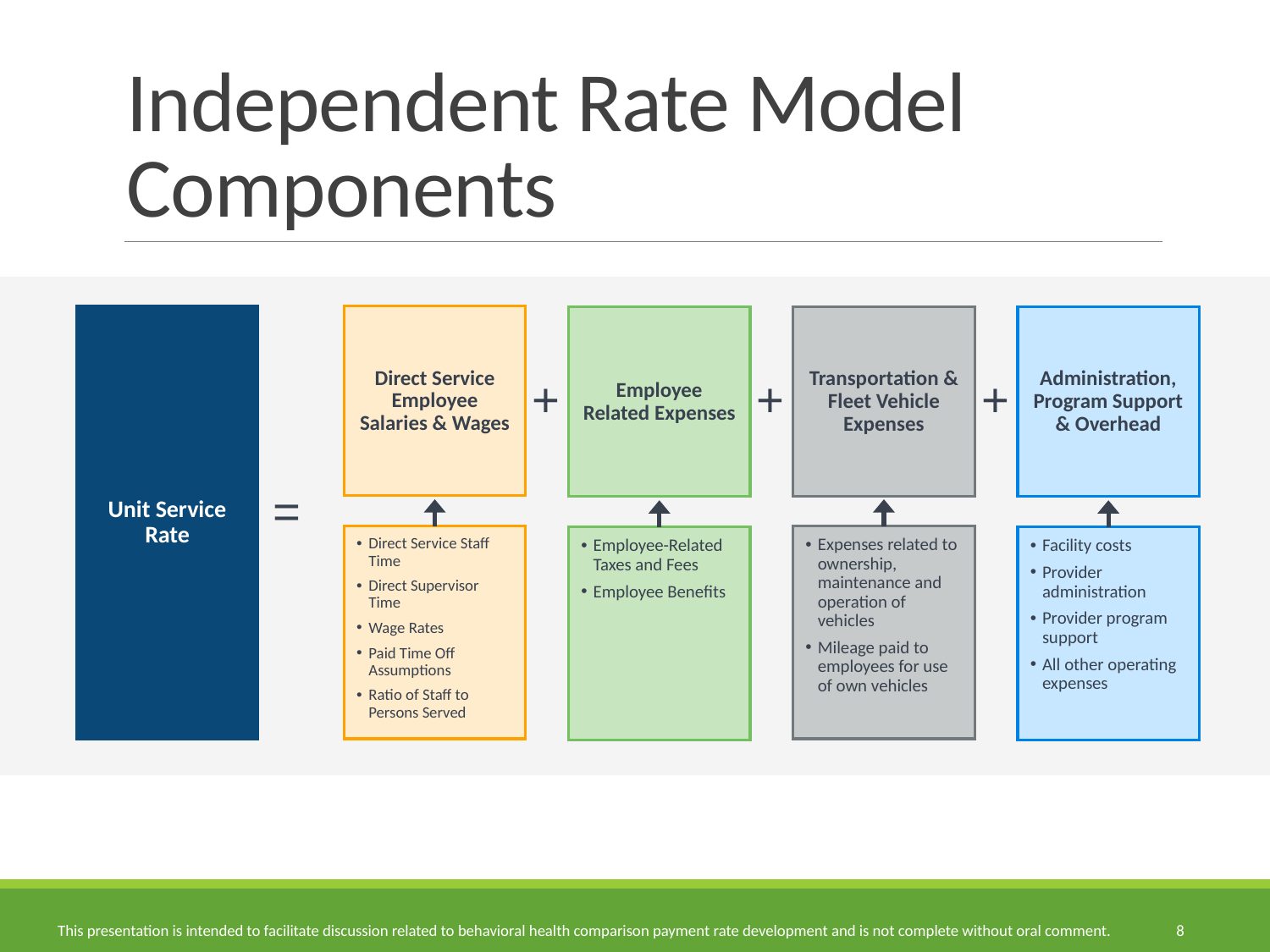

# Independent Rate Model Components

Unit Service Rate
Direct Service Employee Salaries & Wages
Employee Related Expenses
Transportation & Fleet Vehicle Expenses
Administration, Program Support & Overhead
+
+
+
=
Direct Service Staff Time
Direct Supervisor Time
Wage Rates
Paid Time Off Assumptions
Ratio of Staff to Persons Served
Expenses related to ownership, maintenance and operation of vehicles
Mileage paid to employees for use of own vehicles
Employee-Related Taxes and Fees
Employee Benefits
Facility costs
Provider administration
Provider program support
All other operating expenses

8
This presentation is intended to facilitate discussion related to behavioral health comparison payment rate development and is not complete without oral comment.